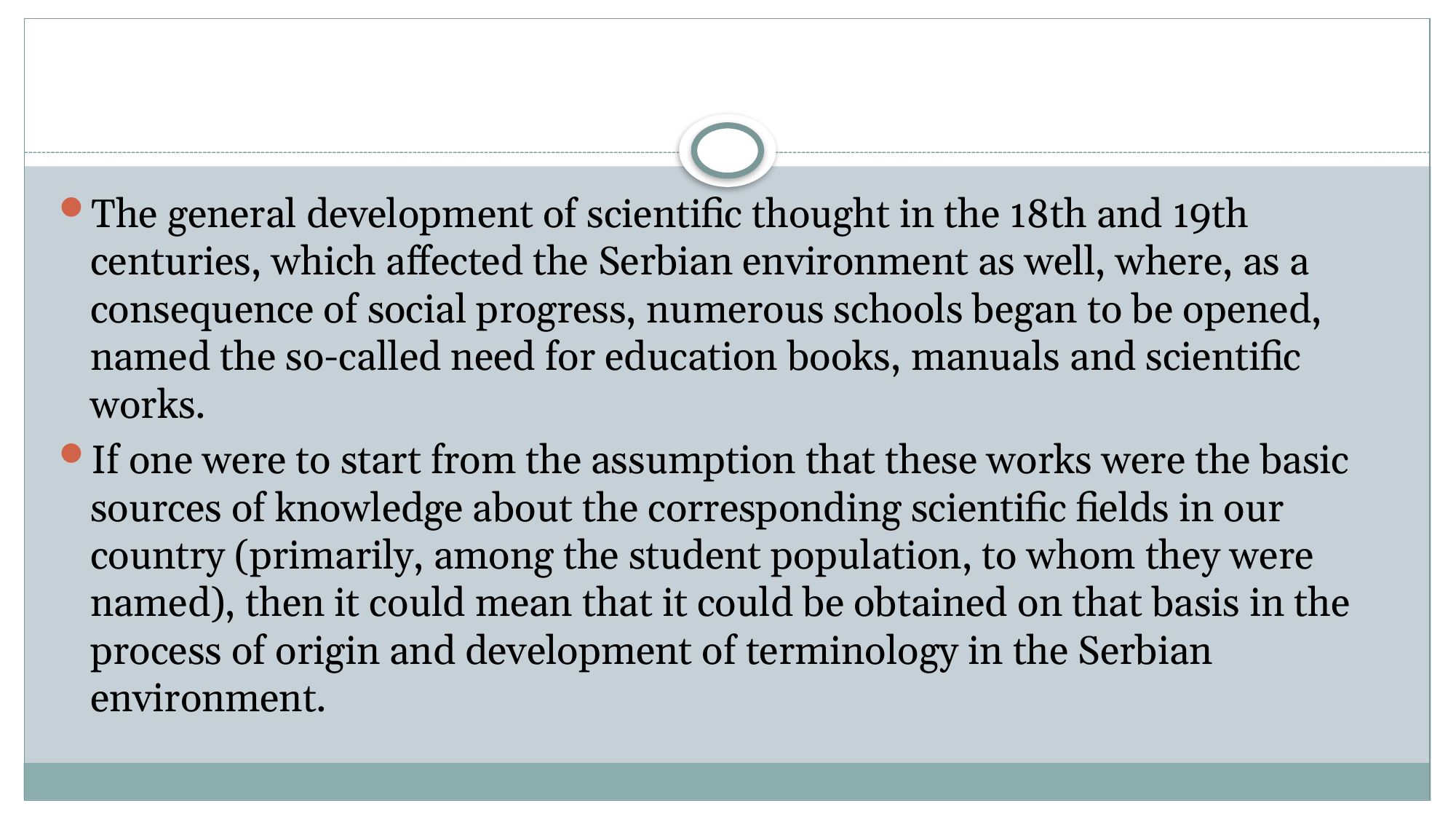

#
The general development of scientific thought in the 18th and 19th centuries, which affected the Serbian environment as well, where, as a consequence of social progress, numerous schools began to be opened, named the so-called need for education books, manuals and scientific works.
If one were to start from the assumption that these works were the basic sources of knowledge about the corresponding scientific fields in our country (primarily, among the student population, to whom they were named), then it could mean that it could be obtained on that basis in the process of origin and development of terminology in the Serbian environment.